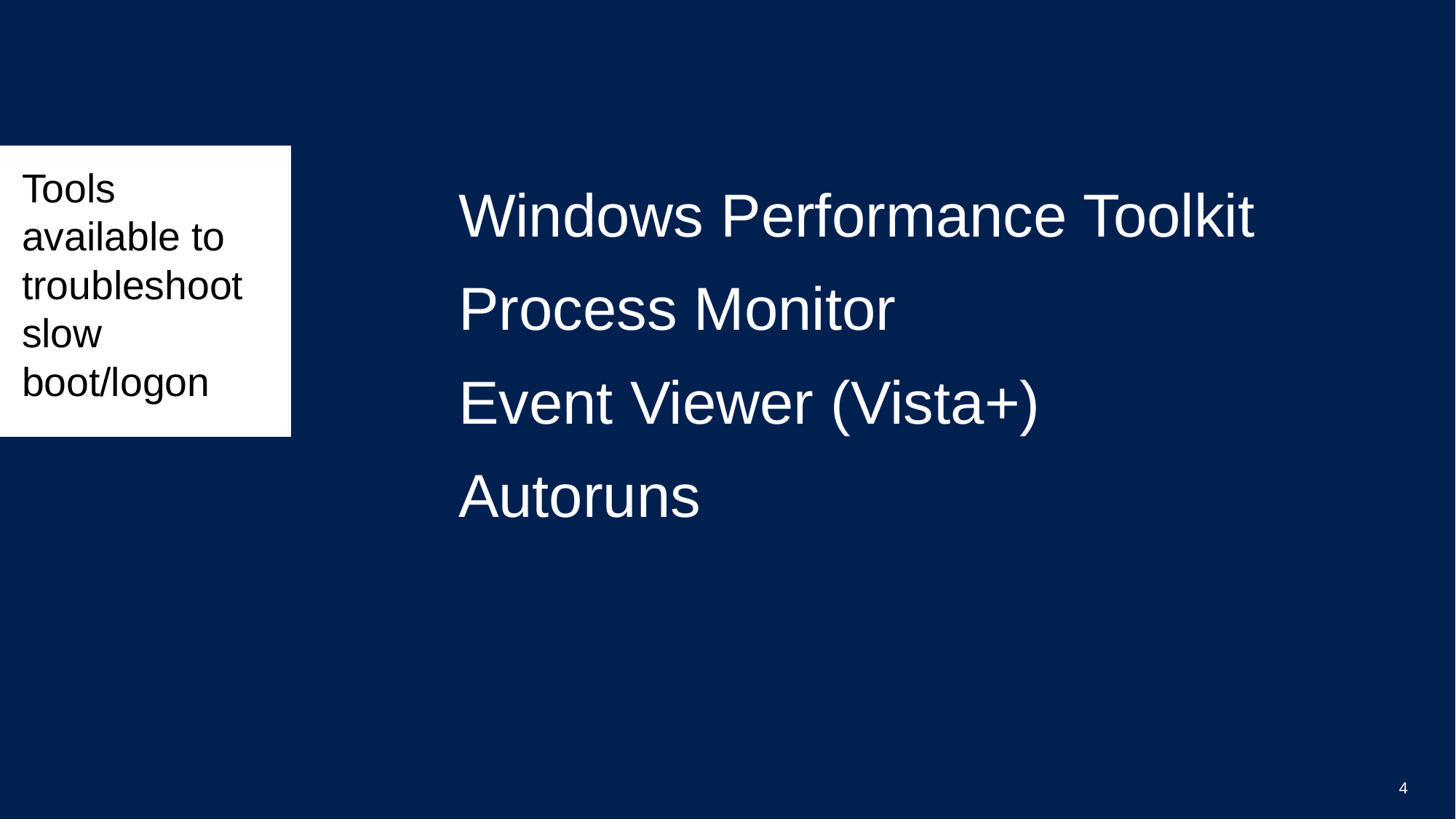

# Tools available to troubleshoot slow boot/logon
Windows Performance Toolkit
Process Monitor
Event Viewer (Vista+)
Autoruns

4